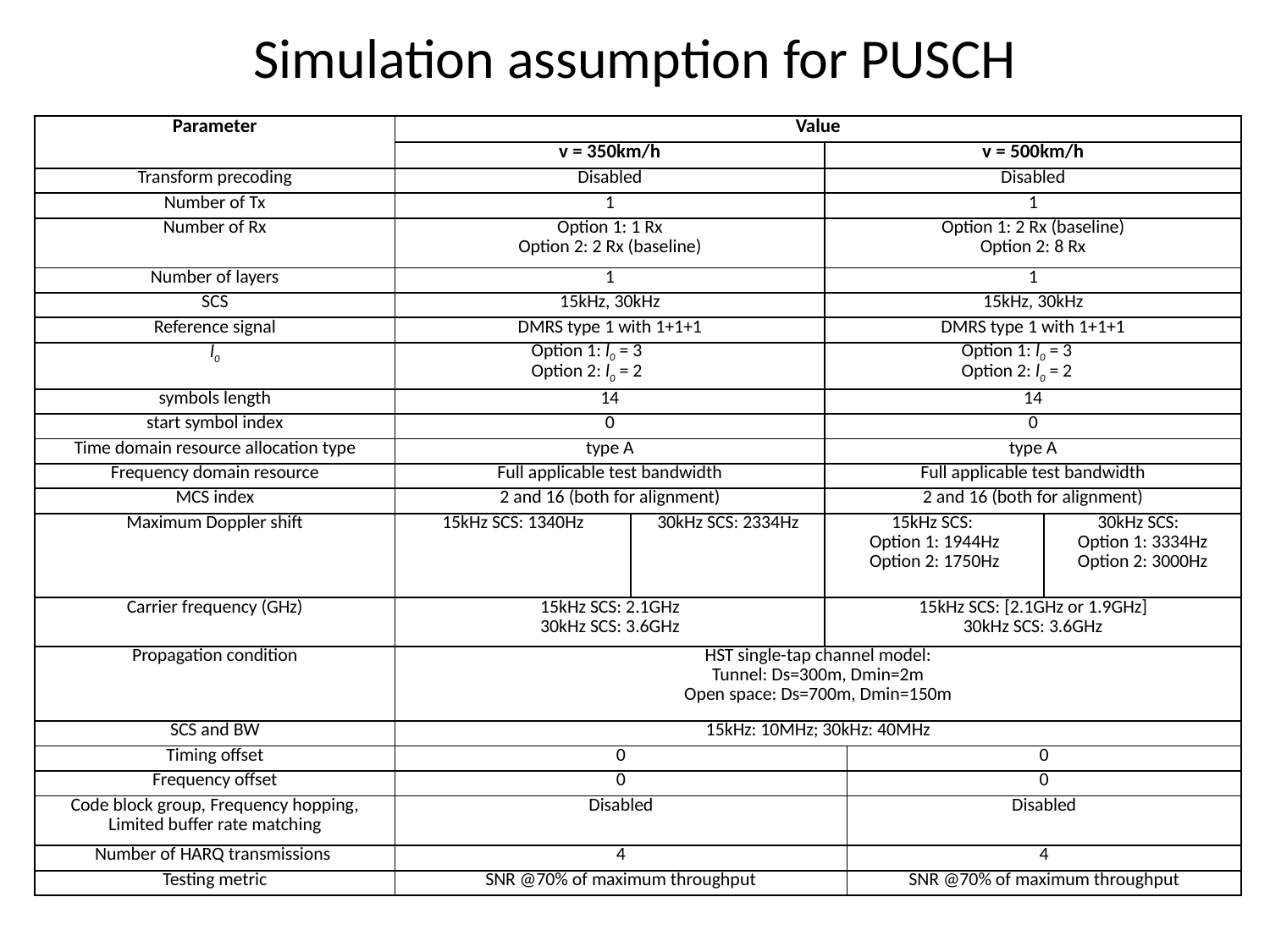

# Simulation assumption for PUSCH
| Parameter | Value |  |  |  |  |
| --- | --- | --- | --- | --- | --- |
|  | v = 350km/h |  | v = 500km/h |  |  |
| Transform precoding | Disabled |  | Disabled |  |  |
| Number of Tx | 1 |  | 1 |  |  |
| Number of Rx | Option 1: 1 Rx Option 2: 2 Rx (baseline) |  | Option 1: 2 Rx (baseline) Option 2: 8 Rx |  |  |
| Number of layers | 1 |  | 1 |  |  |
| SCS | 15kHz, 30kHz |  | 15kHz, 30kHz |  |  |
| Reference signal | DMRS type 1 with 1+1+1 |  | DMRS type 1 with 1+1+1 |  |  |
| l0 | Option 1: l0 = 3 Option 2: l0 = 2 |  | Option 1: l0 = 3 Option 2: l0 = 2 |  |  |
| symbols length | 14 |  | 14 |  |  |
| start symbol index | 0 |  | 0 |  |  |
| Time domain resource allocation type | type A |  | type A |  |  |
| Frequency domain resource | Full applicable test bandwidth |  | Full applicable test bandwidth |  |  |
| MCS index | 2 and 16 (both for alignment) |  | 2 and 16 (both for alignment) |  |  |
| Maximum Doppler shift | 15kHz SCS: 1340Hz | 30kHz SCS: 2334Hz | 15kHz SCS: Option 1: 1944Hz Option 2: 1750Hz |  | 30kHz SCS: Option 1: 3334Hz Option 2: 3000Hz |
| Carrier frequency (GHz) | 15kHz SCS: 2.1GHz 30kHz SCS: 3.6GHz |  | 15kHz SCS: [2.1GHz or 1.9GHz] 30kHz SCS: 3.6GHz |  |  |
| Propagation condition | HST single-tap channel model: Tunnel: Ds=300m, Dmin=2m Open space: Ds=700m, Dmin=150m |  |  |  |  |
| SCS and BW | 15kHz: 10MHz; 30kHz: 40MHz |  |  |  |  |
| Timing offset | 0 |  |  | 0 |  |
| Frequency offset | 0 |  |  | 0 |  |
| Code block group, Frequency hopping, Limited buffer rate matching | Disabled |  |  | Disabled |  |
| Number of HARQ transmissions | 4 |  |  | 4 |  |
| Testing metric | SNR @70% of maximum throughput |  |  | SNR @70% of maximum throughput |  |